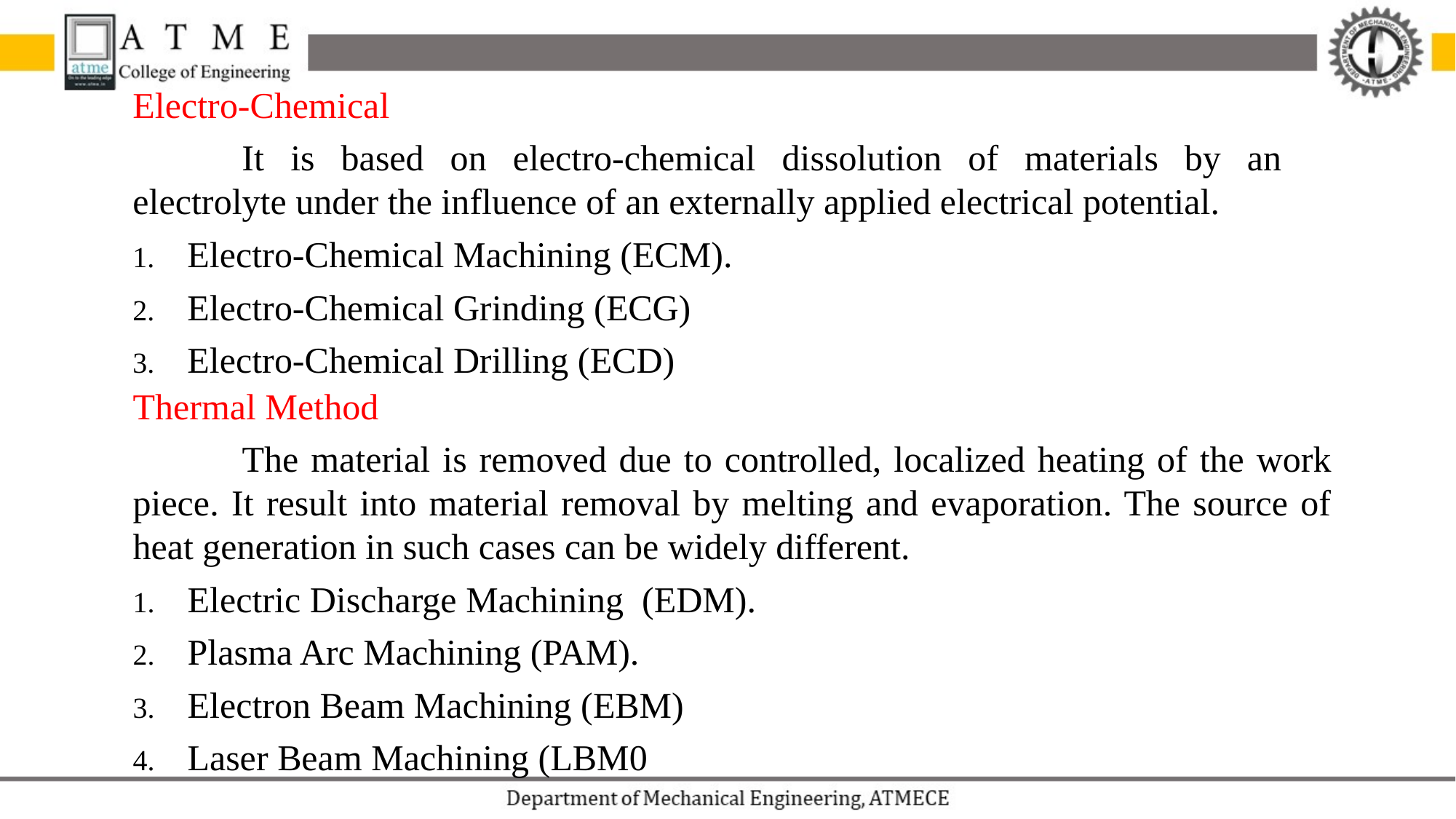

Electro-Chemical
	It is based on electro-chemical dissolution of materials by an electrolyte under the influence of an externally applied electrical potential.
Electro-Chemical Machining (ECM).
Electro-Chemical Grinding (ECG)
Electro-Chemical Drilling (ECD)
Thermal Method
	The material is removed due to controlled, localized heating of the work piece. It result into material removal by melting and evaporation. The source of heat generation in such cases can be widely different.
Electric Discharge Machining  (EDM).
Plasma Arc Machining (PAM).
Electron Beam Machining (EBM)
Laser Beam Machining (LBM0